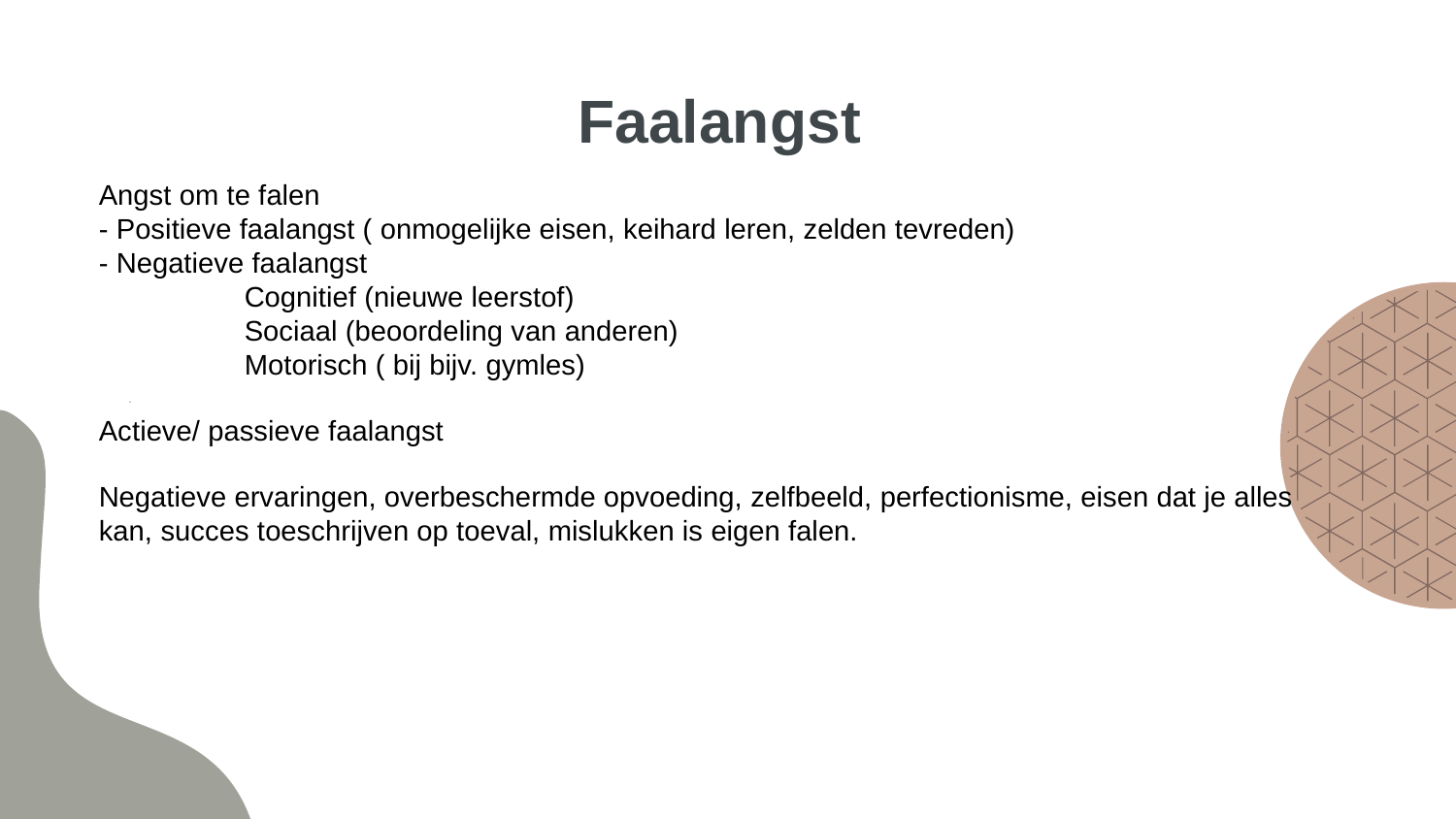

# Faalangst
Angst om te falen
- Positieve faalangst ( onmogelijke eisen, keihard leren, zelden tevreden)
- Negatieve faalangst
	Cognitief (nieuwe leerstof)
	Sociaal (beoordeling van anderen)
	Motorisch ( bij bijv. gymles)
Actieve/ passieve faalangst
Negatieve ervaringen, overbeschermde opvoeding, zelfbeeld, perfectionisme, eisen dat je alles kan, succes toeschrijven op toeval, mislukken is eigen falen.